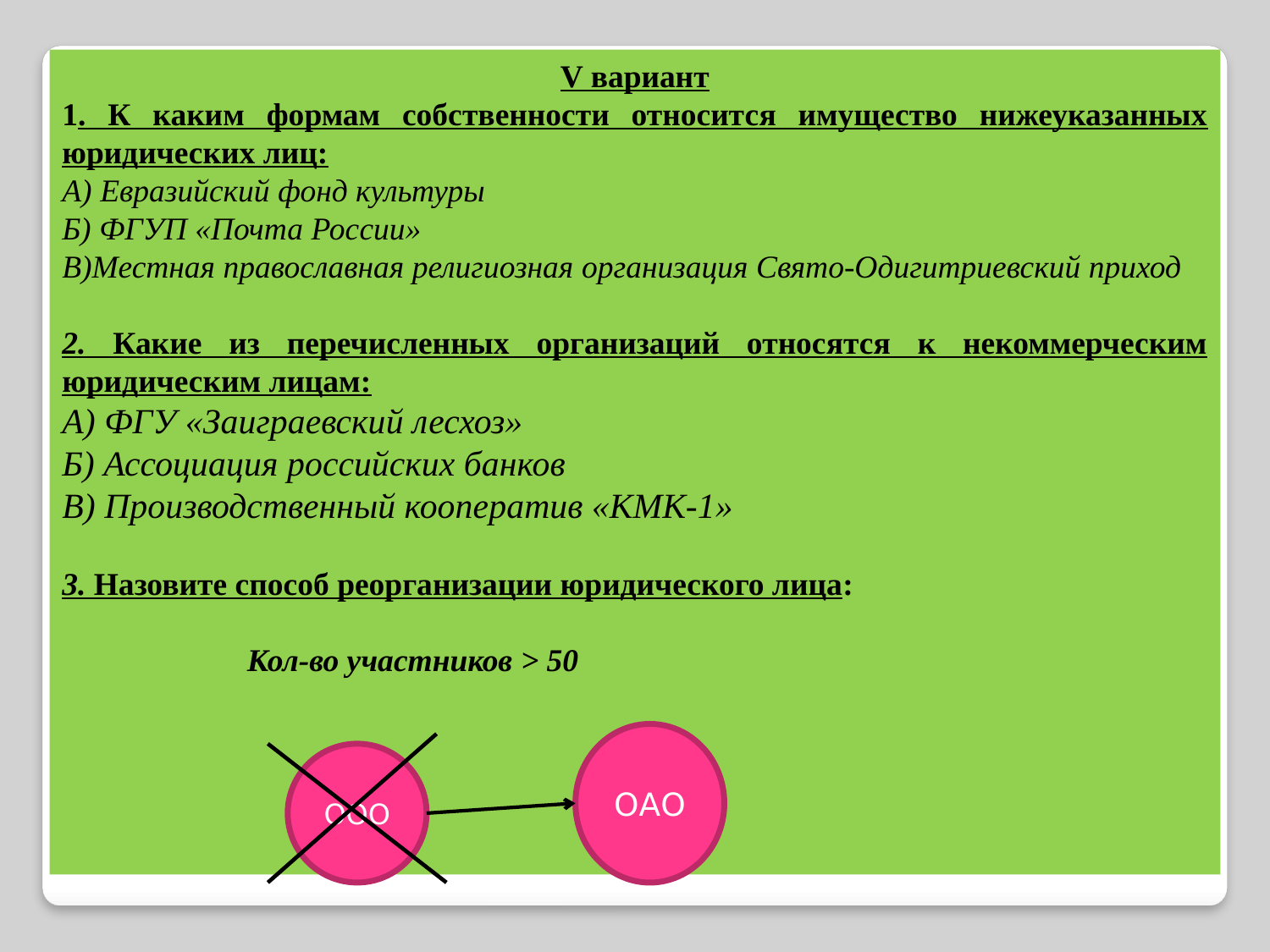

V вариант
1. К каким формам собственности относится имущество нижеуказанных юридических лиц:
А) Евразийский фонд культуры
Б) ФГУП «Почта России»
В)Местная православная религиозная организация Свято-Одигитриевский приход

2. Какие из перечисленных организаций относятся к некоммерческим юридическим лицам:
А) ФГУ «Заиграевский лесхоз»
Б) Ассоциация российских банков
В) Производственный кооператив «КМК-1»

3. Назовите способ реорганизации юридического лица:

                       Кол-во участников > 50

ОАО
ООО